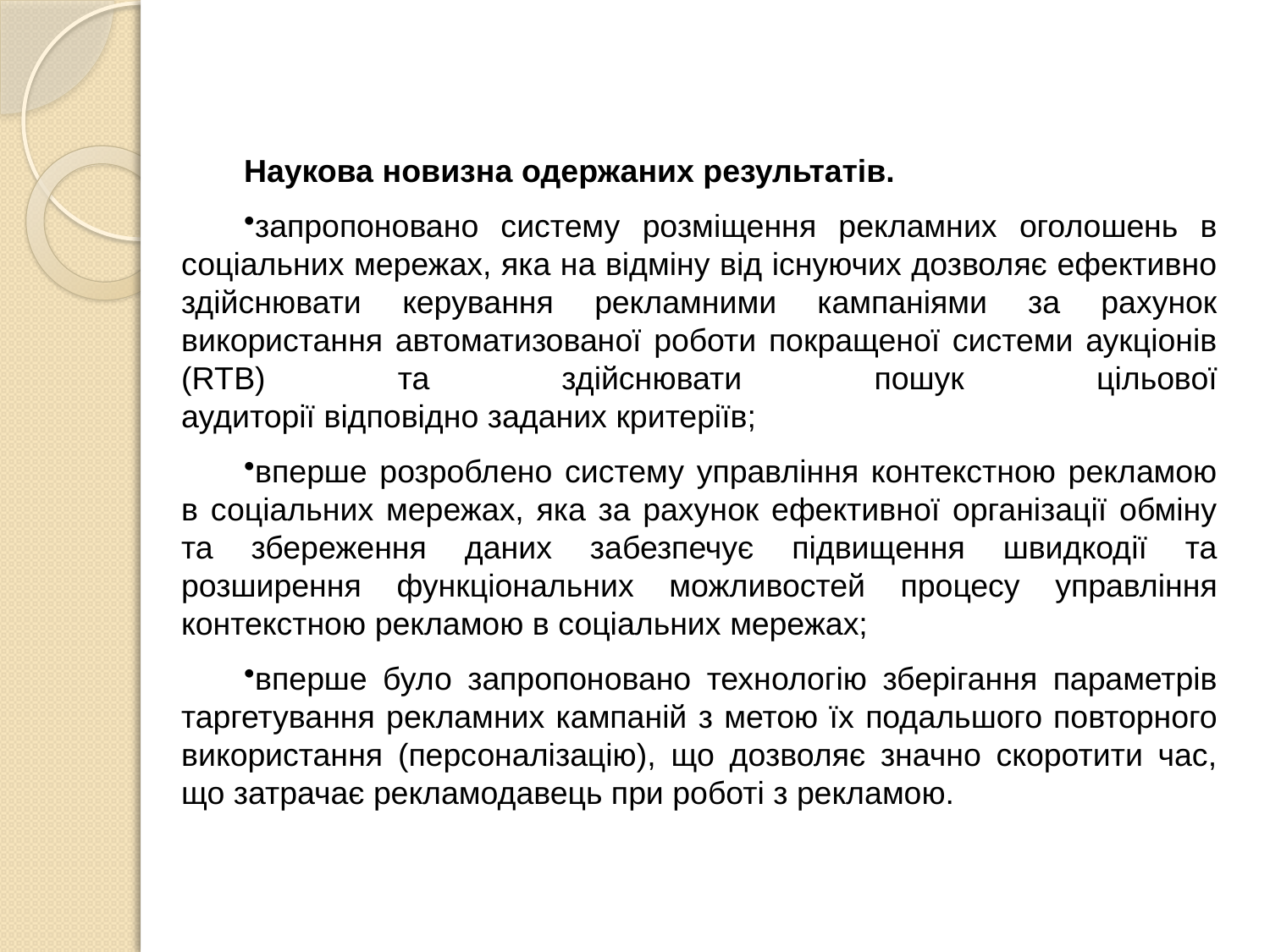

Наукова новизна одержаних результатів.

запропоновано систему розміщення рекламних оголошень в соціальних мережах, яка на відміну від існуючих дозволяє ефективно здійснювати керування рекламними кампаніями за рахунок використання автоматизованої роботи покращеної системи аукціонів (RTB) та здійснювати пошук цільової аудиторії відповідно заданих критеріїв;

вперше розроблено систему управління контекстною рекламою в соціальних мережах, яка за рахунок ефективної організації обміну та збереження даних забезпечує підвищення швидкодії та розширення функціональних можливостей процесу управління контекстною рекламою в соціальних мережах;

вперше було запропоновано технологію зберігання параметрів таргетування рекламних кампаній з метою їх подальшого повторного використання (персоналізацію), що дозволяє значно скоротити час, що затрачає рекламодавець при роботі з рекламою.